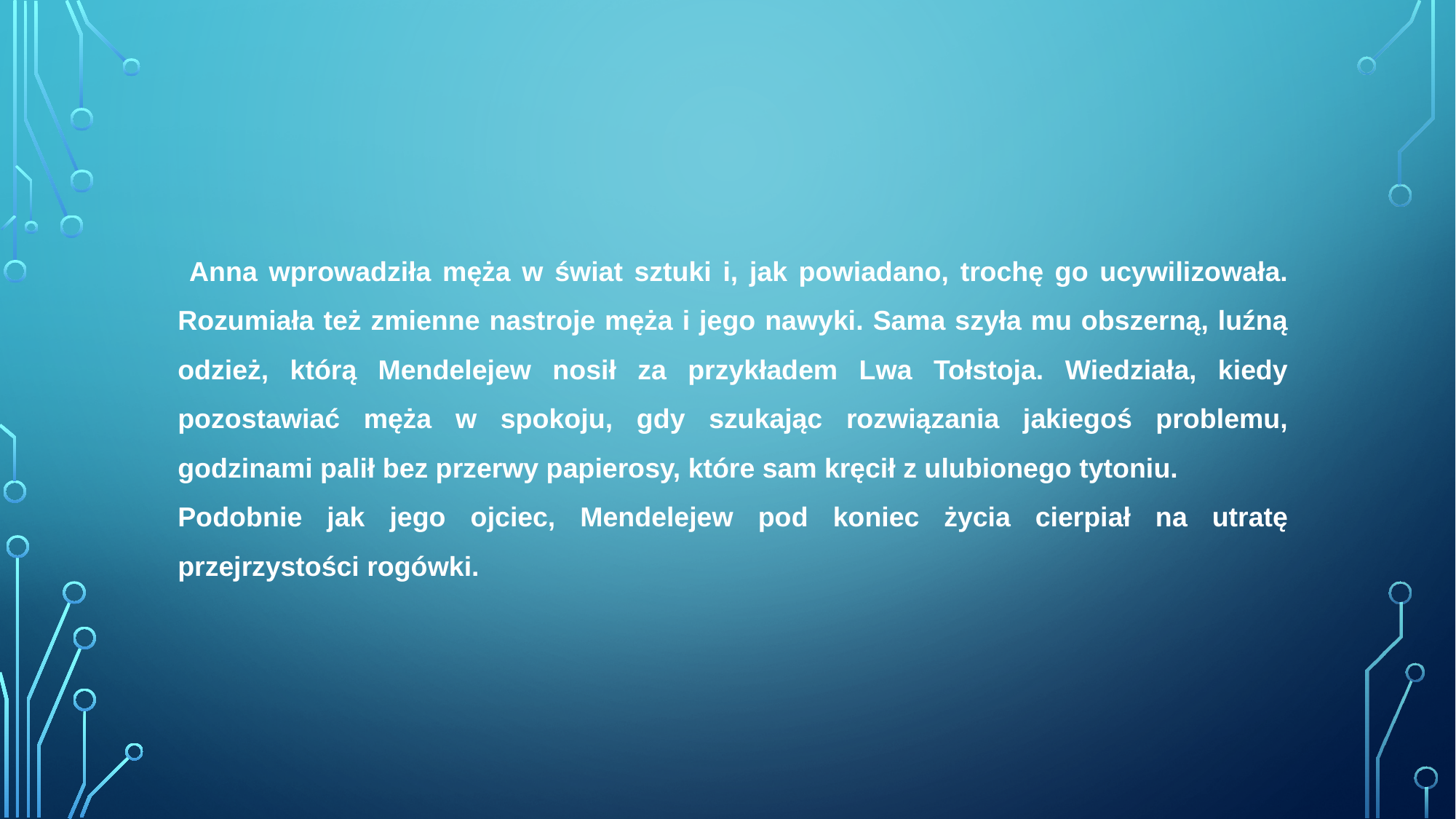

Anna wprowadziła męża w świat sztuki i, jak powiadano, trochę go ucywilizowała. Rozumiała też zmienne nastroje męża i jego nawyki. Sama szyła mu obszerną, luźną odzież, którą Mendelejew nosił za przykładem Lwa Tołstoja. Wiedziała, kiedy pozostawiać męża w spokoju, gdy szukając rozwiązania jakiegoś problemu, godzinami palił bez przerwy papierosy, które sam kręcił z ulubionego tytoniu.
Podobnie jak jego ojciec, Mendelejew pod koniec życia cierpiał na utratę przejrzystości rogówki.